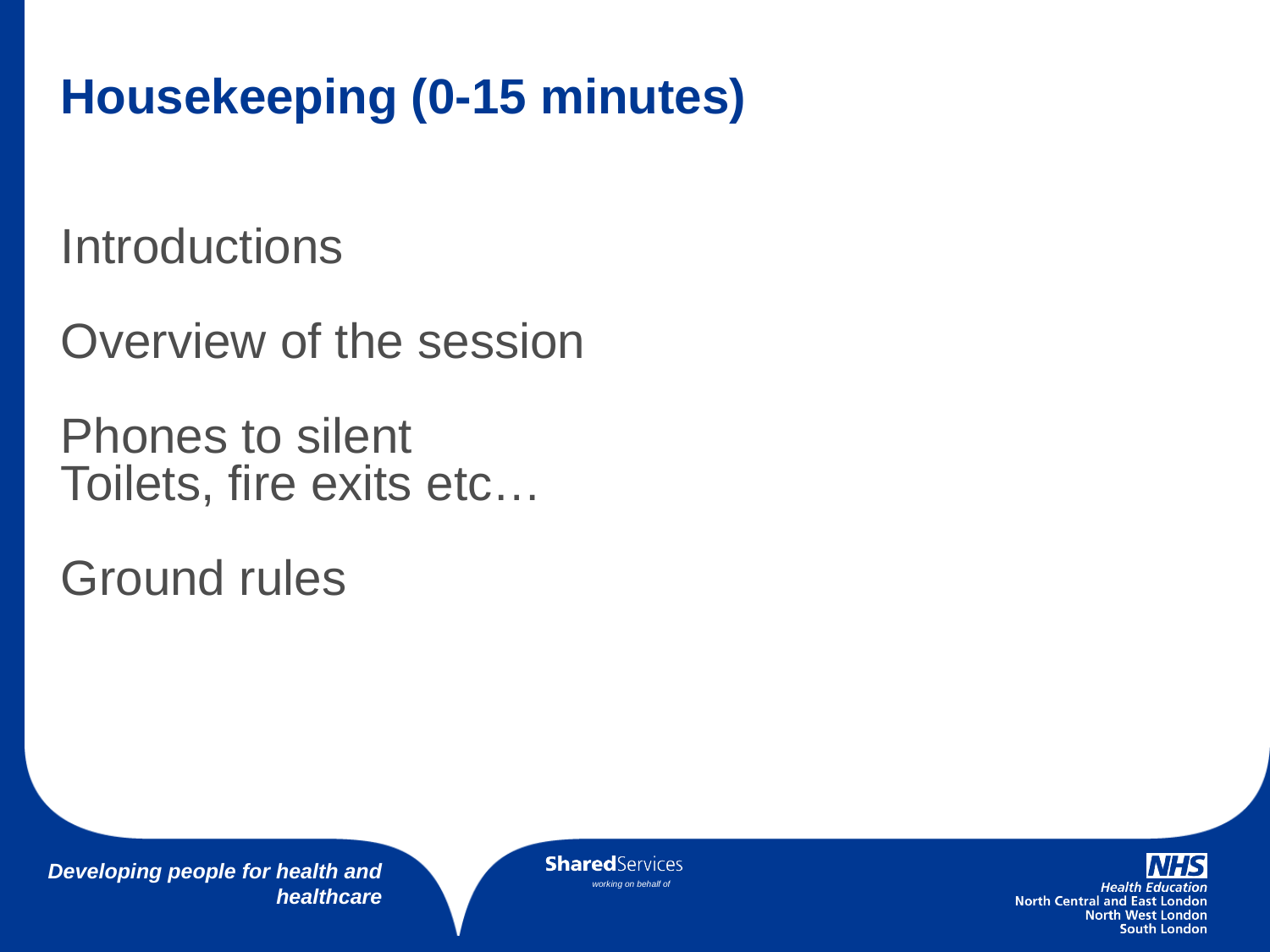

# Housekeeping (0-15 minutes)
Introductions

Overview of the session

Phones to silent
Toilets, fire exits etc…

Ground rules